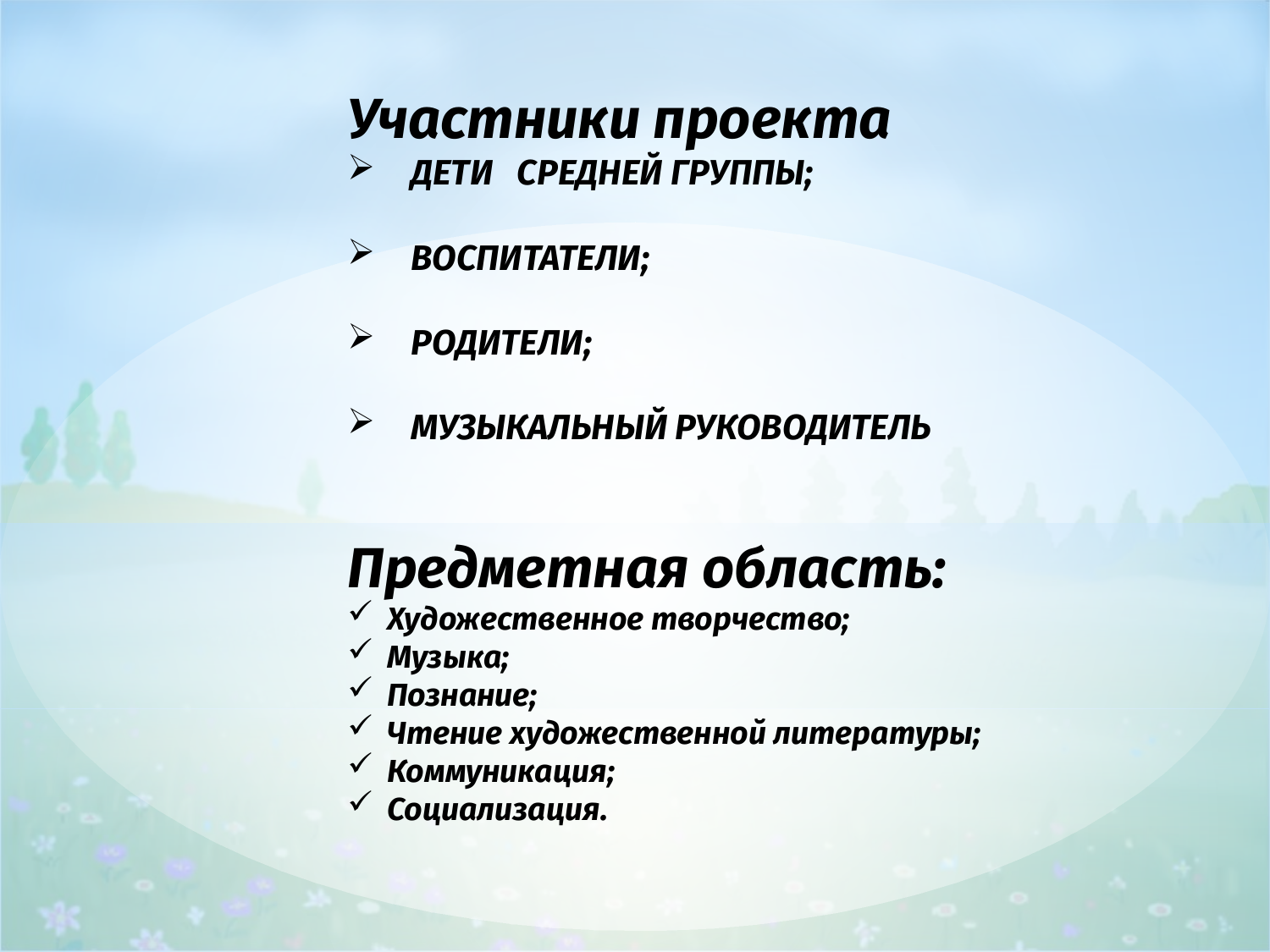

Участники проекта
ДЕТИ   СРЕДНЕЙ ГРУППЫ;

ВОСПИТАТЕЛИ;

РОДИТЕЛИ;

МУЗЫКАЛЬНЫЙ РУКОВОДИТЕЛЬ

Предметная область:
Художественное творчество;
Музыка;
Познание;
Чтение художественной литературы;
Коммуникация;
Социализация.